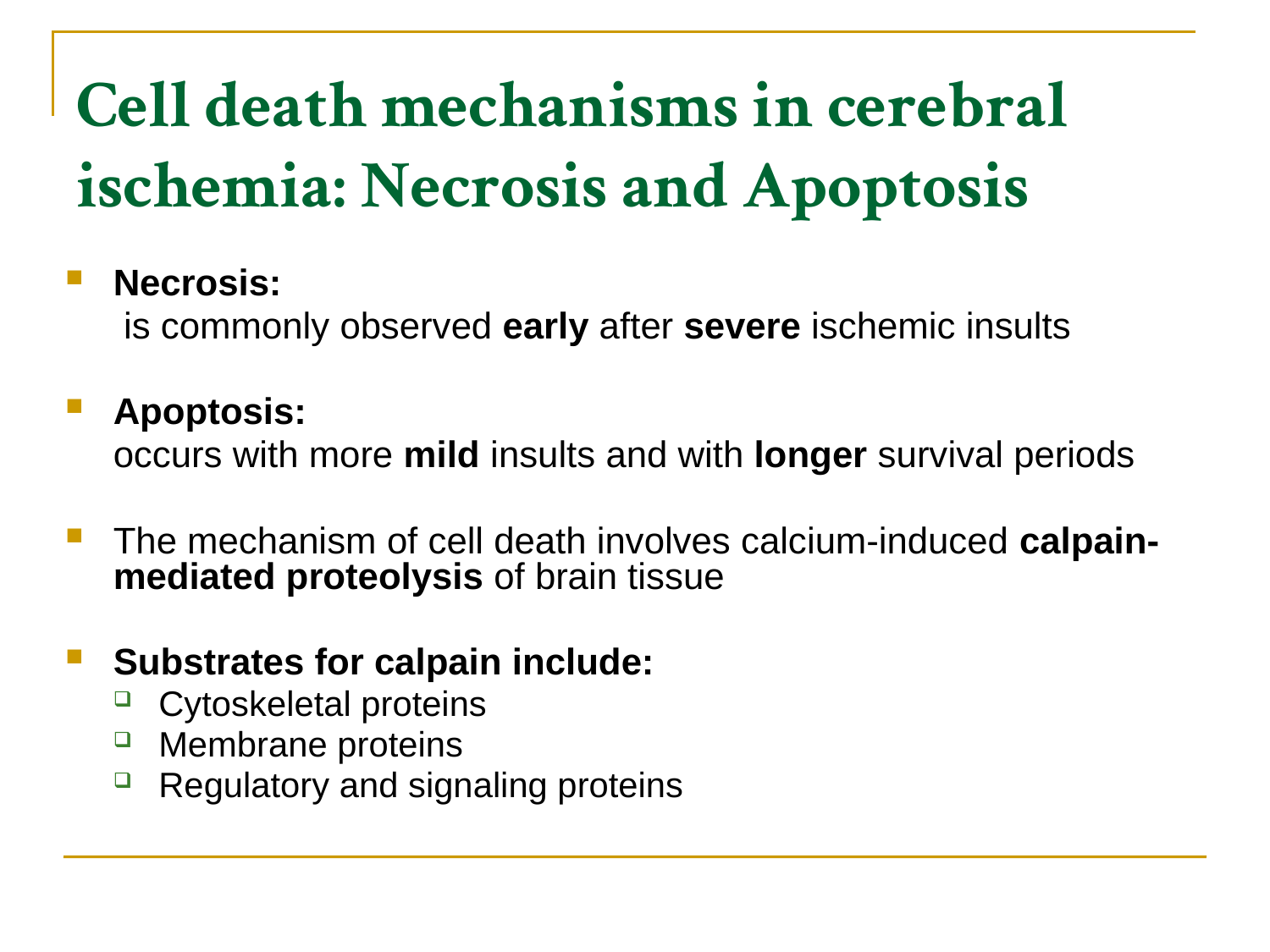

# Cell death mechanisms in cerebral ischemia: Necrosis and Apoptosis

Necrosis:
	 is commonly observed early after severe ischemic insults

Apoptosis:
	occurs with more mild insults and with longer survival periods

The mechanism of cell death involves calcium-induced calpain-mediated proteolysis of brain tissue

Substrates for calpain include:
Cytoskeletal proteins
Membrane proteins
Regulatory and signaling proteins